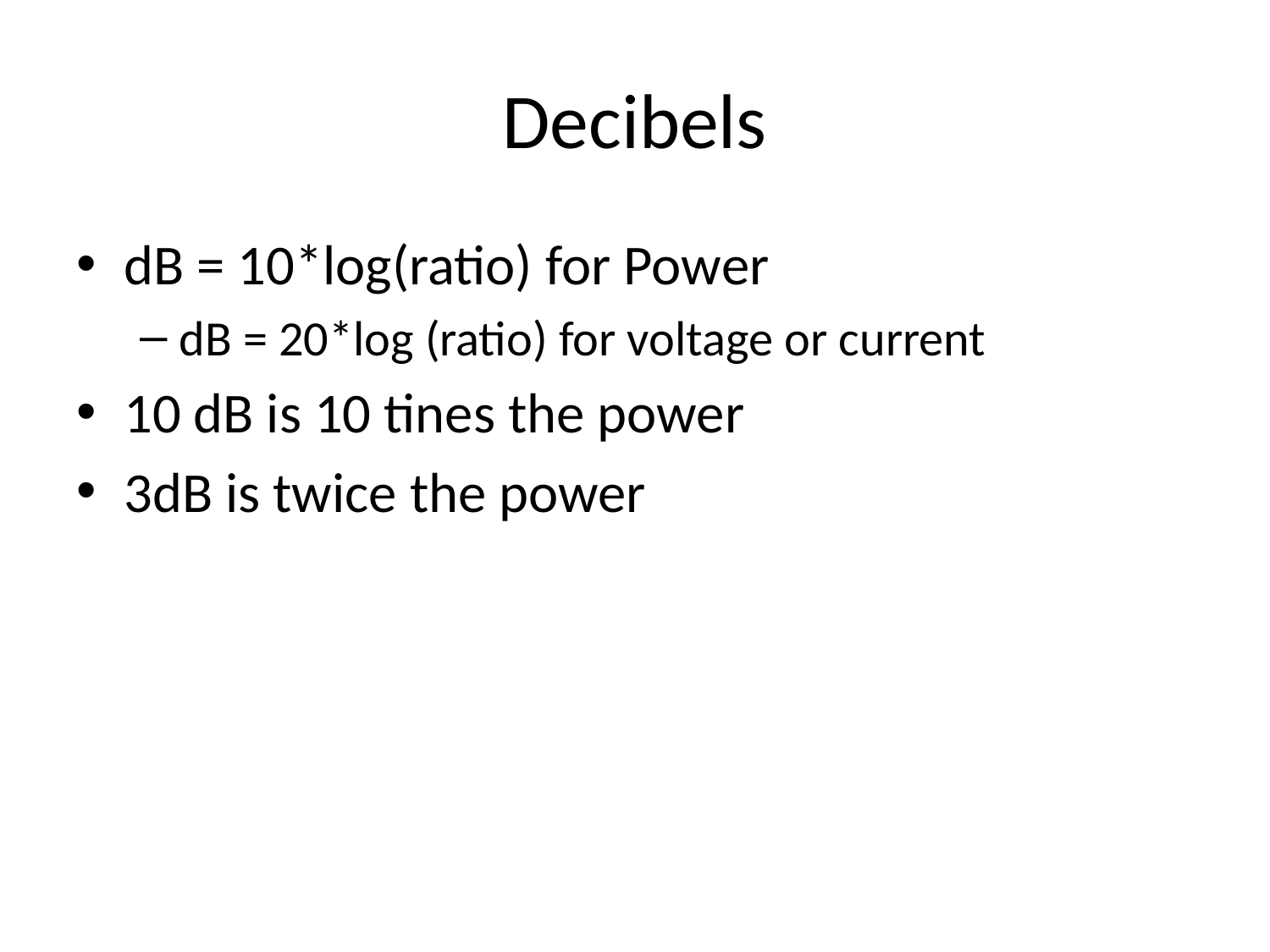

# Decibels
dB = 10*log(ratio) for Power
dB = 20*log (ratio) for voltage or current
10 dB is 10 tines the power
3dB is twice the power